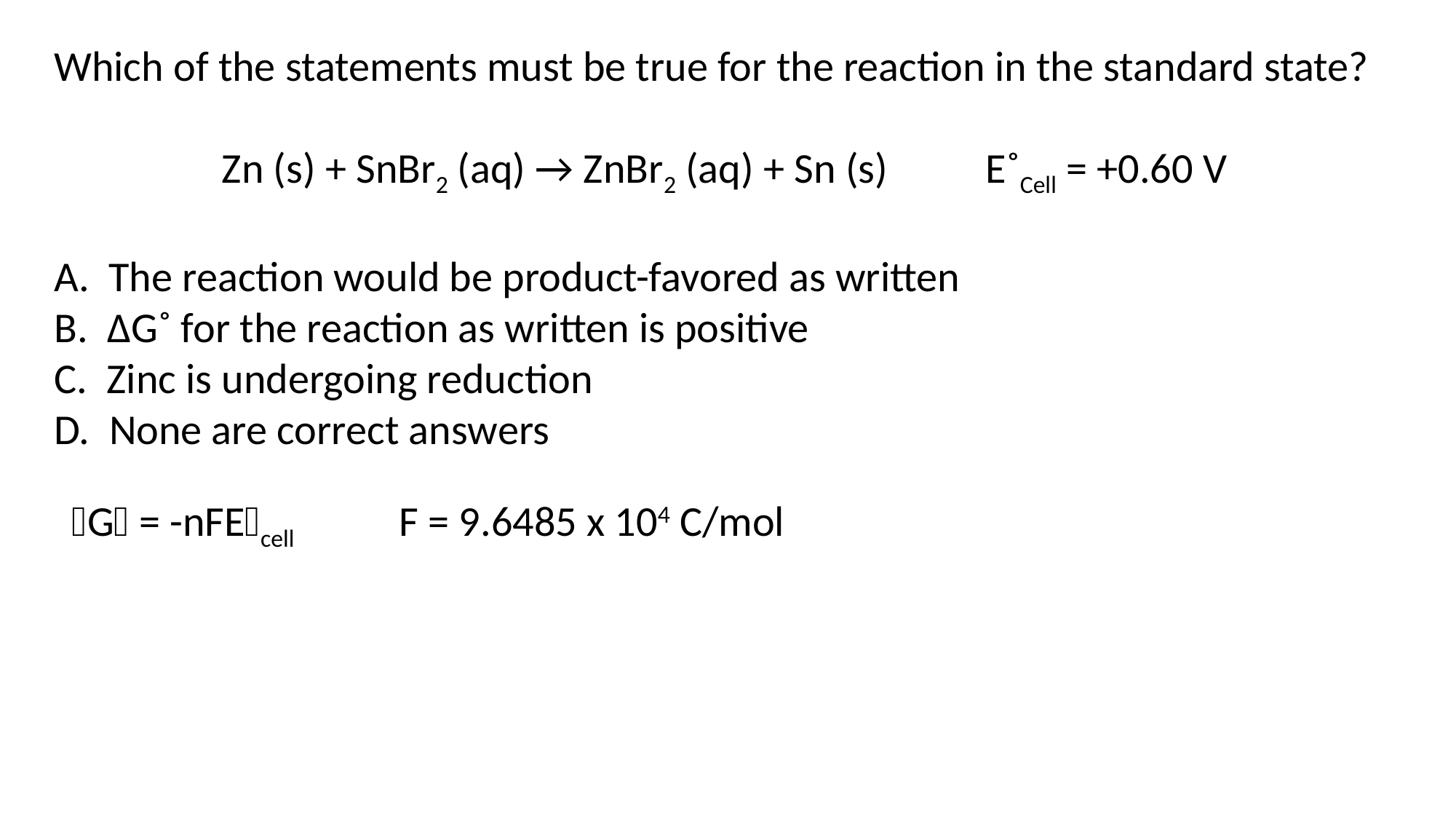

Which of the statements must be true for the reaction in the standard state?

Zn (s) + SnBr2 (aq) → ZnBr2 (aq) + Sn (s) 	E˚Cell = +0.60 V

A.  The reaction would be product-favored as written
B.  ∆G˚ for the reaction as written is positive
C.  Zinc is undergoing reduction
D.  None are correct answers
ΔG° = -nFE°cell 	F = 9.6485 x 104 C/mol